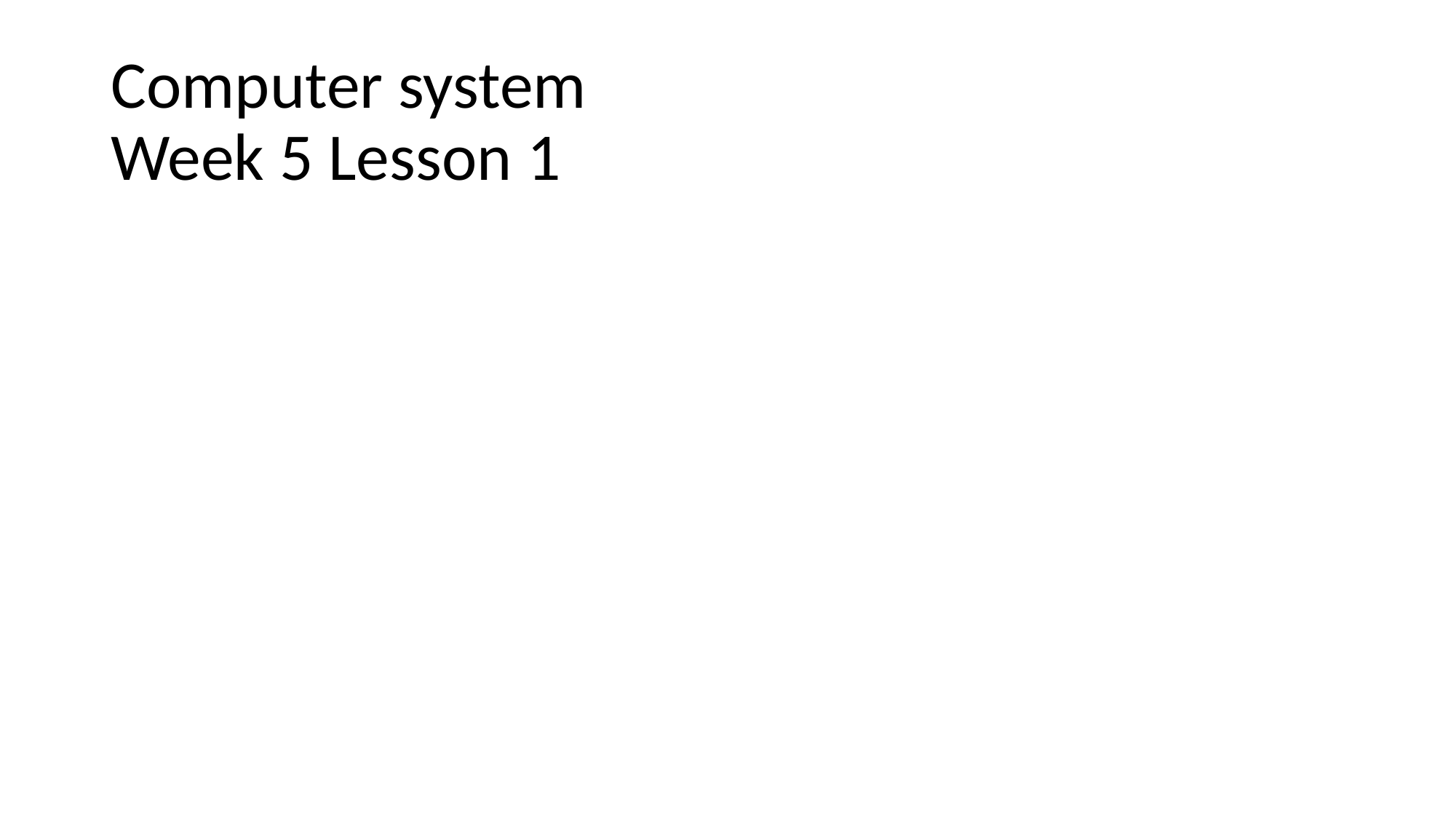

# Computer system Week 5 Lesson 1